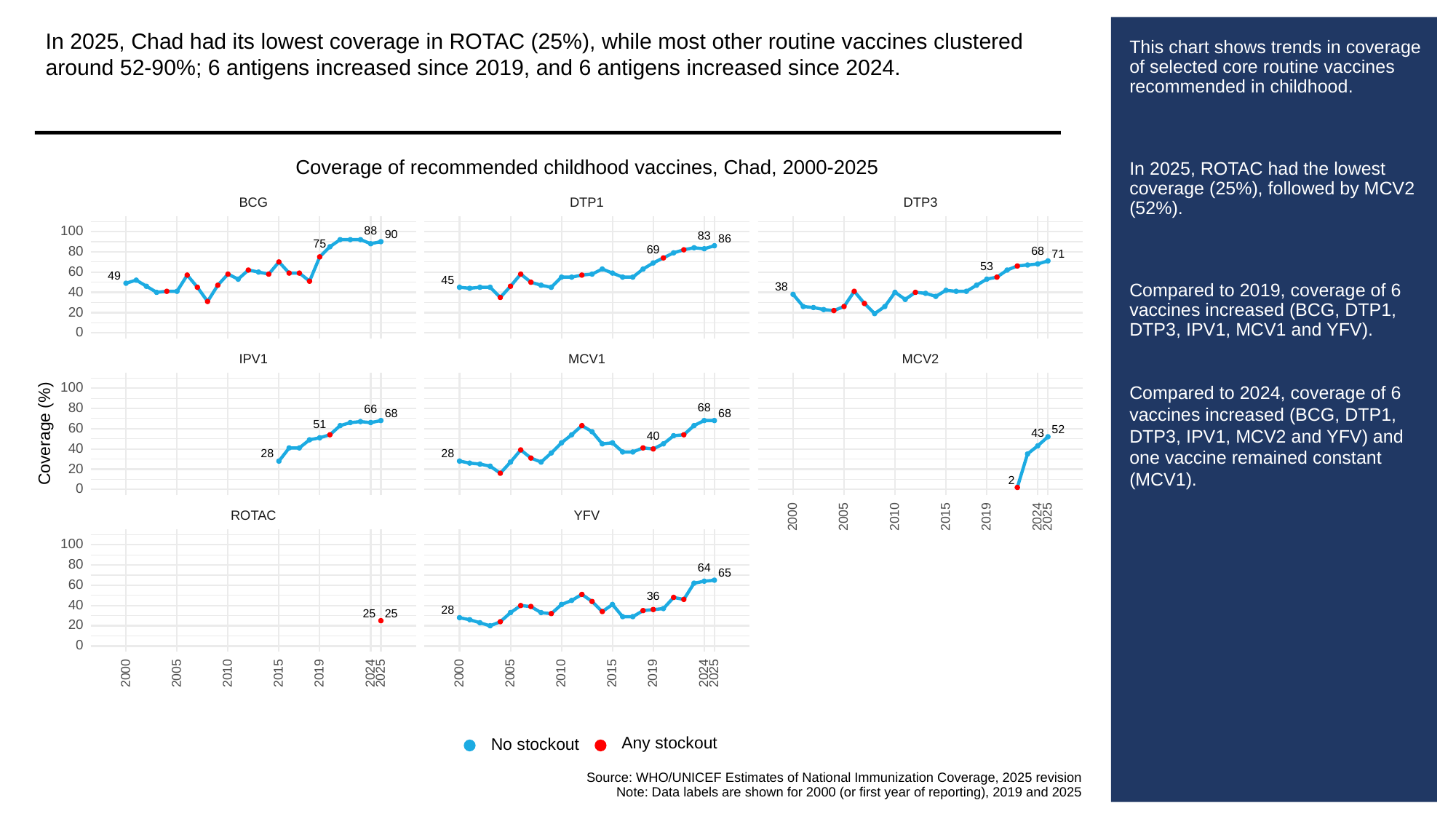

In 2025, Chad had its lowest coverage in ROTAC (25%), while most other routine vaccines clustered around 52-90%; 6 antigens increased since 2019, and 6 antigens increased since 2024.
# This chart shows trends in coverage of selected core routine vaccines recommended in childhood.

In 2025, ROTAC had the lowest coverage (25%), followed by MCV2 (52%).

Compared to 2019, coverage of 6 vaccines increased (BCG, DTP1, DTP3, IPV1, MCV1 and YFV).

Compared to 2024, coverage of 6 vaccines increased (BCG, DTP1, DTP3, IPV1, MCV2 and YFV) and one vaccine remained constant (MCV1).

Coverage of recommended childhood vaccines, Chad, 2000-2025
BCG
DTP3
DTP1

100
88
90

83
86

75

69

80
68

71

53

60

49

45

38

40

20

0

MCV1
MCV2
IPV1

100

80
68
66

68
68

51

60
52
Coverage (%)

43

40

40

28
28

20

2

0

ROTAC
YFV
2000
2005
2010
2015
2019
2024
2025

100

80
64

65

60

36

40

28

25
25

20

0

2000
2005
2010
2015
2019
2024
2025
2000
2005
2010
2015
2019
2024
2025
Any stockout
No stockout

Source: WHO/UNICEF Estimates of National Immunization Coverage, 2025 revision
Note: Data labels are shown for 2000 (or first year of reporting), 2019 and 2025